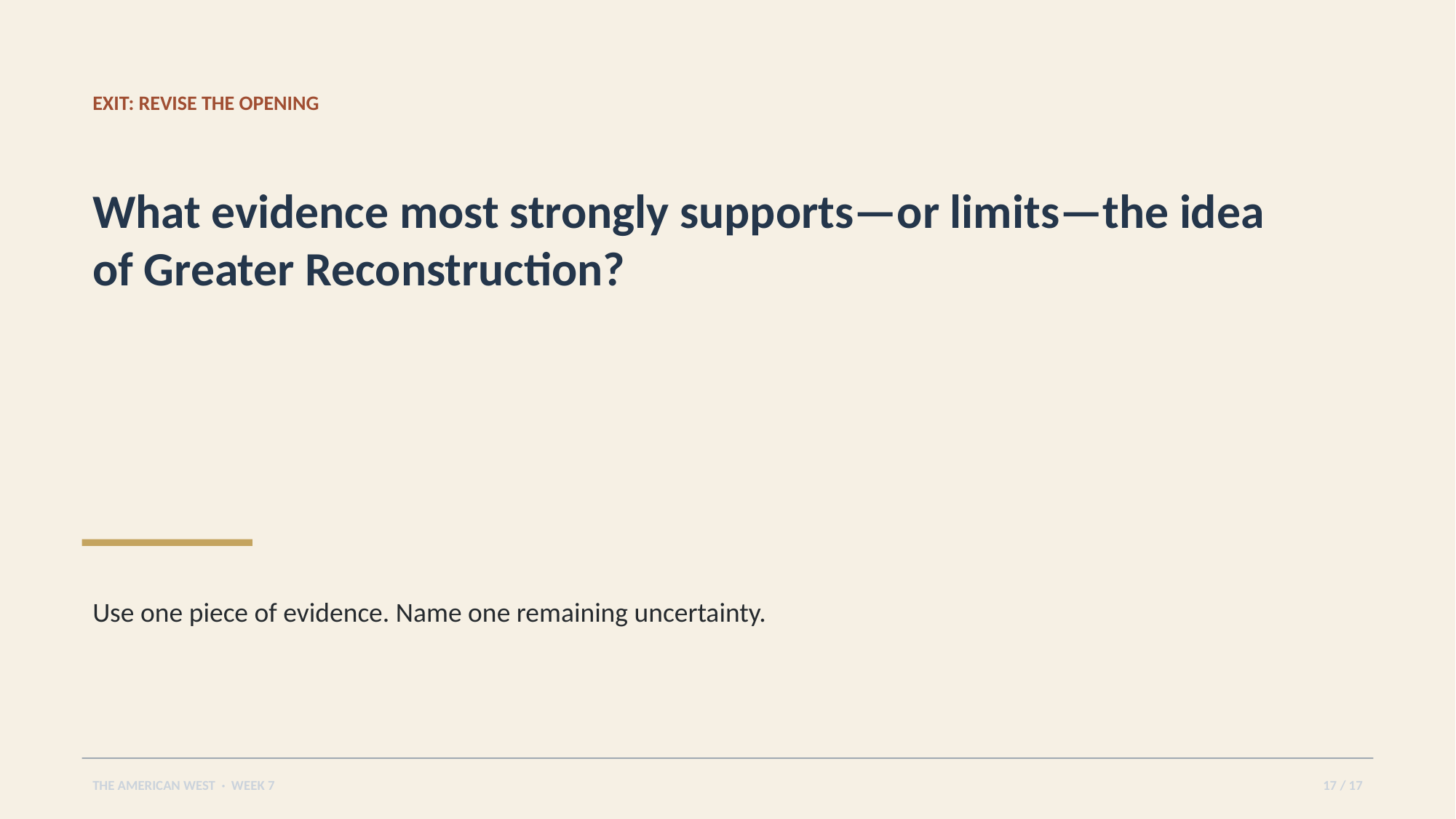

EXIT: REVISE THE OPENING
What evidence most strongly supports—or limits—the idea of Greater Reconstruction?

Use one piece of evidence. Name one remaining uncertainty.

THE AMERICAN WEST  ·  WEEK 7
17 / 17